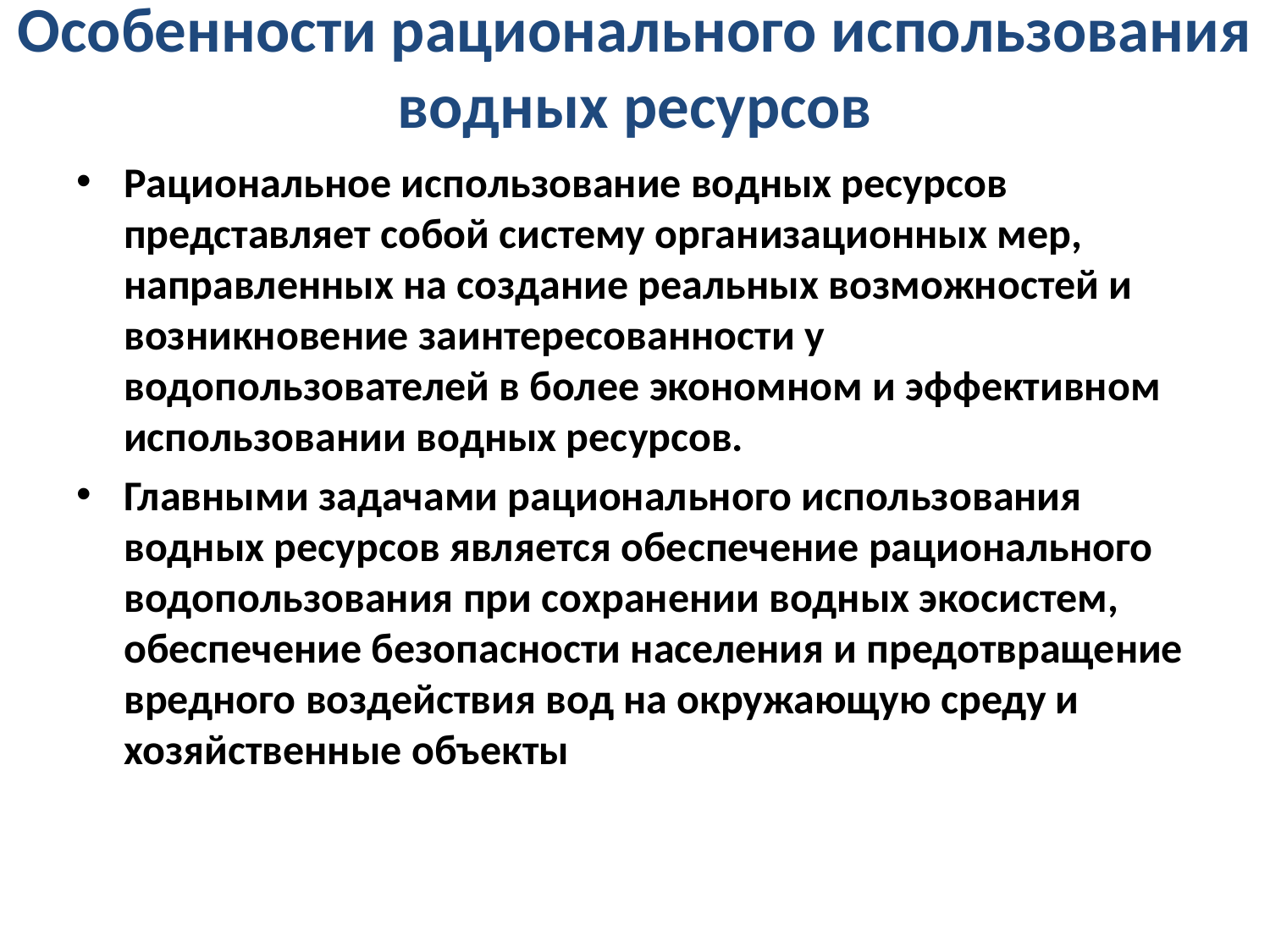

# Особенности рационального использования водных ресурсов
Рациональное использование водных ресурсов представляет собой систему организационных мер, направленных на создание реальных возможностей и возникновение заинтересованности у водопользователей в более экономном и эффективном использовании водных ресурсов.
Главными задачами рационального использования водных ресурсов является обеспечение рационального водопользования при сохранении водных экосистем, обеспечение безопасности населения и предотвращение вредного воздействия вод на окружающую среду и хозяйственные объекты